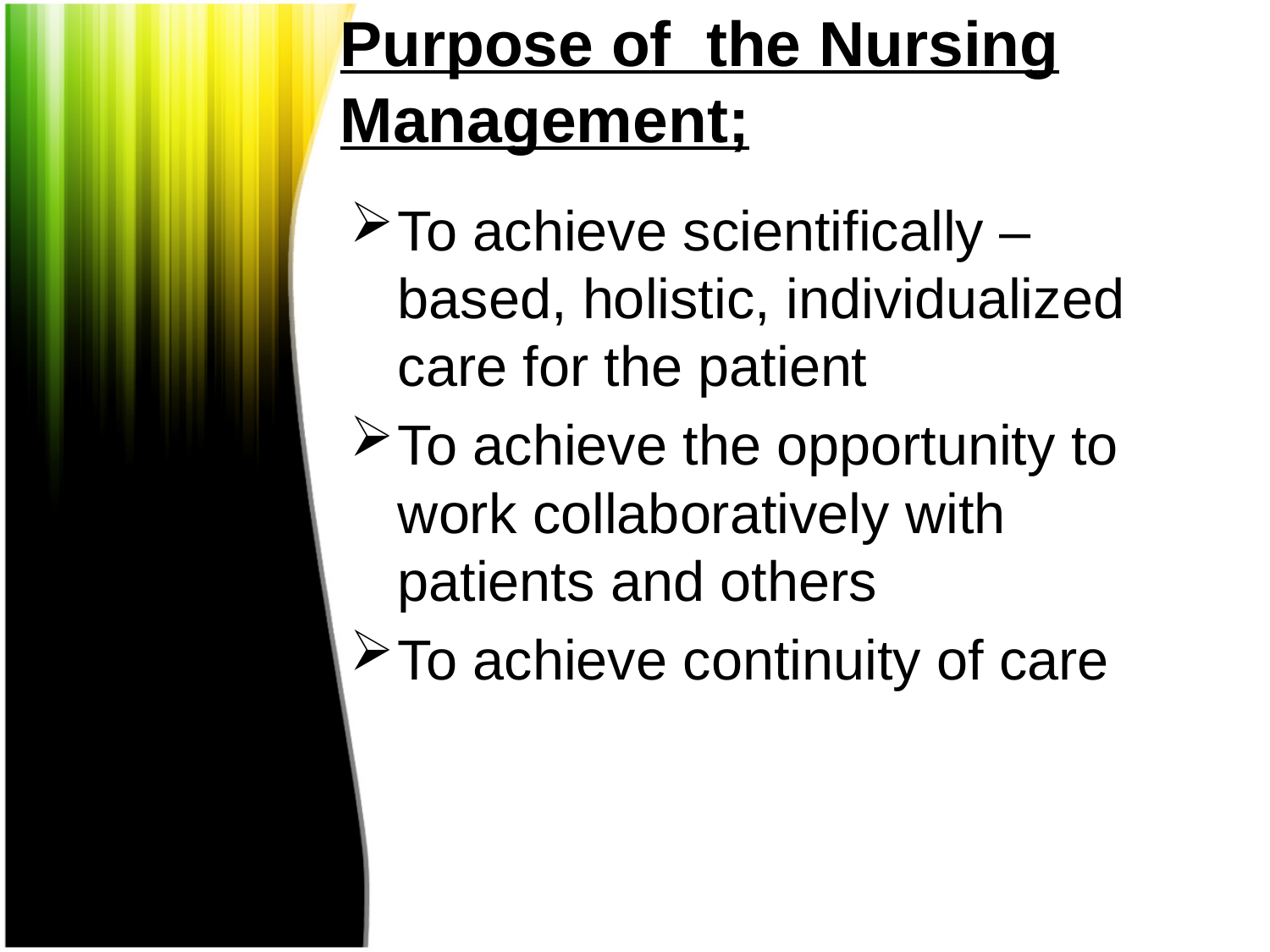

# Purpose of  the Nursing Management;
To achieve scientifically – based, holistic, individualized care for the patient
To achieve the opportunity to work collaboratively with patients and others
To achieve continuity of care